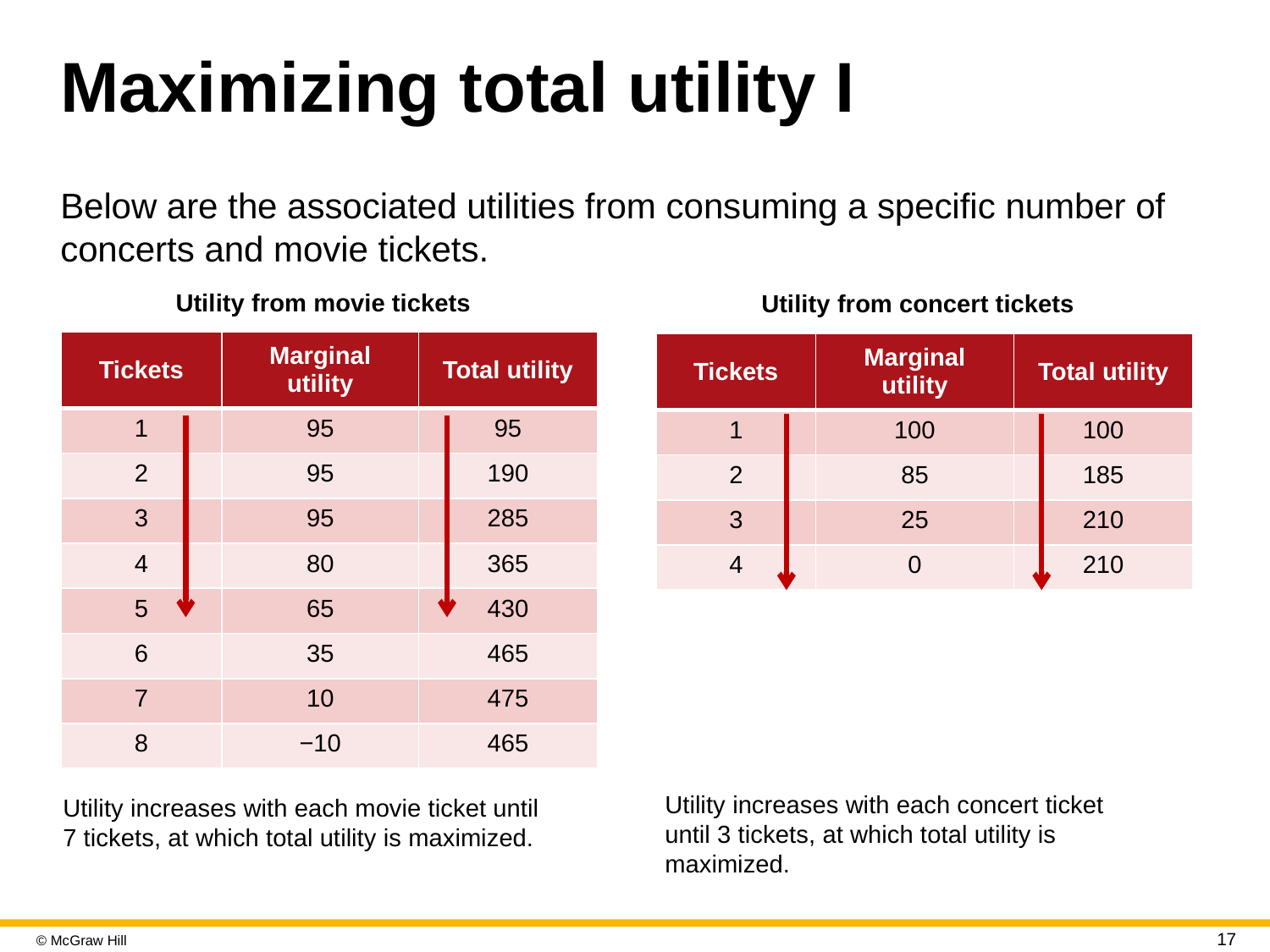

# Maximizing total utility I
Below are the associated utilities from consuming a specific number of concerts and movie tickets.
Utility from movie tickets
Utility from concert tickets
| Tickets | Marginal utility | Total utility |
| --- | --- | --- |
| 1 | 95 | 95 |
| 2 | 95 | 190 |
| 3 | 95 | 285 |
| 4 | 80 | 365 |
| 5 | 65 | 430 |
| 6 | 35 | 465 |
| 7 | 10 | 475 |
| 8 | −10 | 465 |
| Tickets | Marginal utility | Total utility |
| --- | --- | --- |
| 1 | 100 | 100 |
| 2 | 85 | 185 |
| 3 | 25 | 210 |
| 4 | 0 | 210 |
Utility increases with each concert ticket until 3 tickets, at which total utility is maximized.
Utility increases with each movie ticket until 7 tickets, at which total utility is maximized.